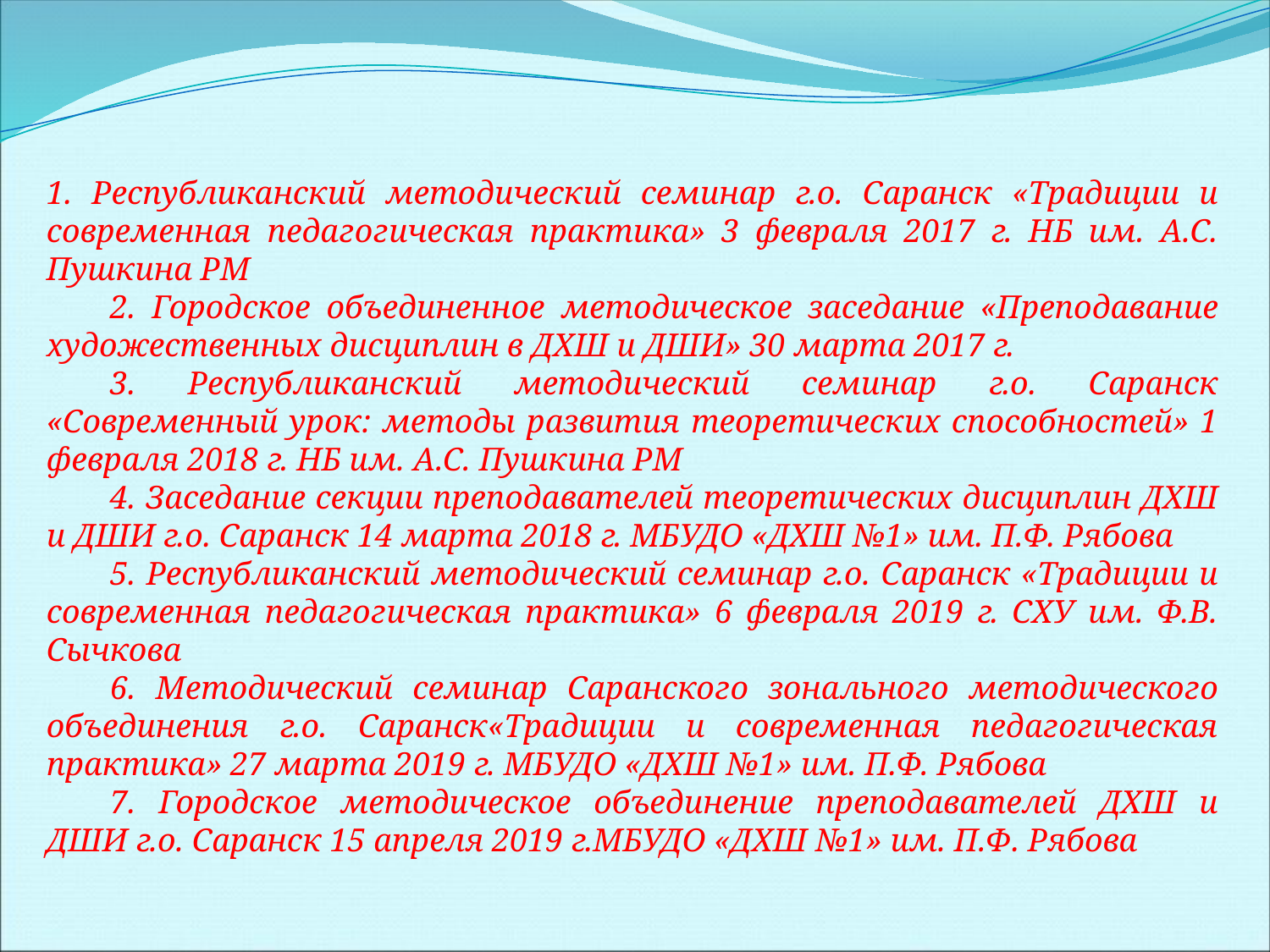

1. Республиканский методический семинар г.о. Саранск «Традиции и современная педагогическая практика» 3 февраля 2017 г. НБ им. А.С. Пушкина РМ
	2. Городское объединенное методическое заседание «Преподавание художественных дисциплин в ДХШ и ДШИ» 30 марта 2017 г.
	3. Республиканский методический семинар г.о. Саранск «Современный урок: методы развития теоретических способностей» 1 февраля 2018 г. НБ им. А.С. Пушкина РМ
	4. Заседание секции преподавателей теоретических дисциплин ДХШ и ДШИ г.о. Саранск 14 марта 2018 г. МБУДО «ДХШ №1» им. П.Ф. Рябова
	5. Республиканский методический семинар г.о. Саранск «Традиции и современная педагогическая практика» 6 февраля 2019 г. СХУ им. Ф.В. Сычкова
	6. Методический семинар Саранского зонального методического объединения г.о. Саранск«Традиции и современная педагогическая практика» 27 марта 2019 г. МБУДО «ДХШ №1» им. П.Ф. Рябова
	7. Городское методическое объединение преподавателей ДХШ и ДШИ г.о. Саранск 15 апреля 2019 г.МБУДО «ДХШ №1» им. П.Ф. Рябова